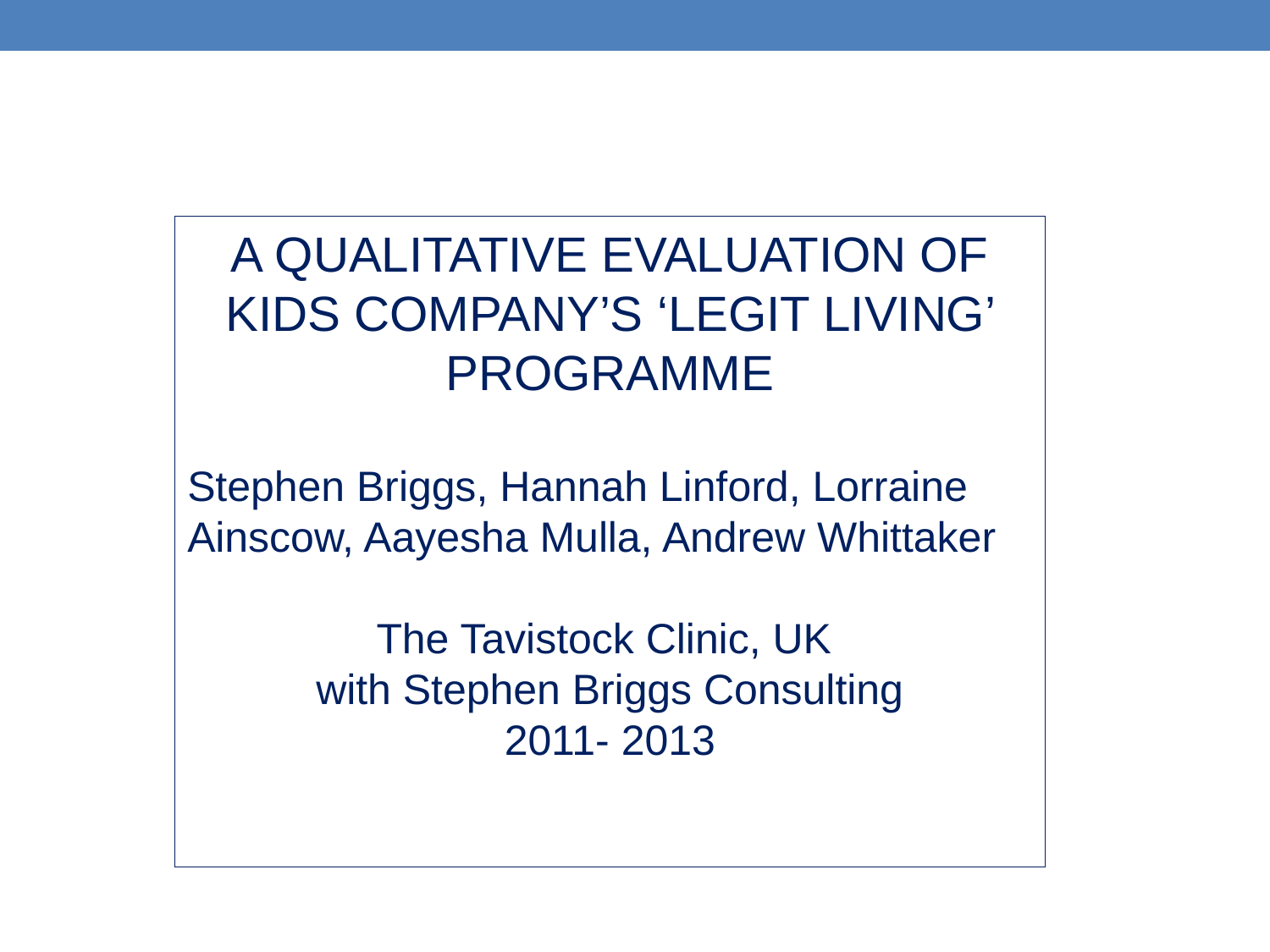

A QUALITATIVE EVALUATION OF KIDS COMPANY’S ‘LEGIT LIVING’ PROGRAMME

Stephen Briggs, Hannah Linford, Lorraine Ainscow, Aayesha Mulla, Andrew Whittaker

The Tavistock Clinic, UK
with Stephen Briggs Consulting
2011- 2013